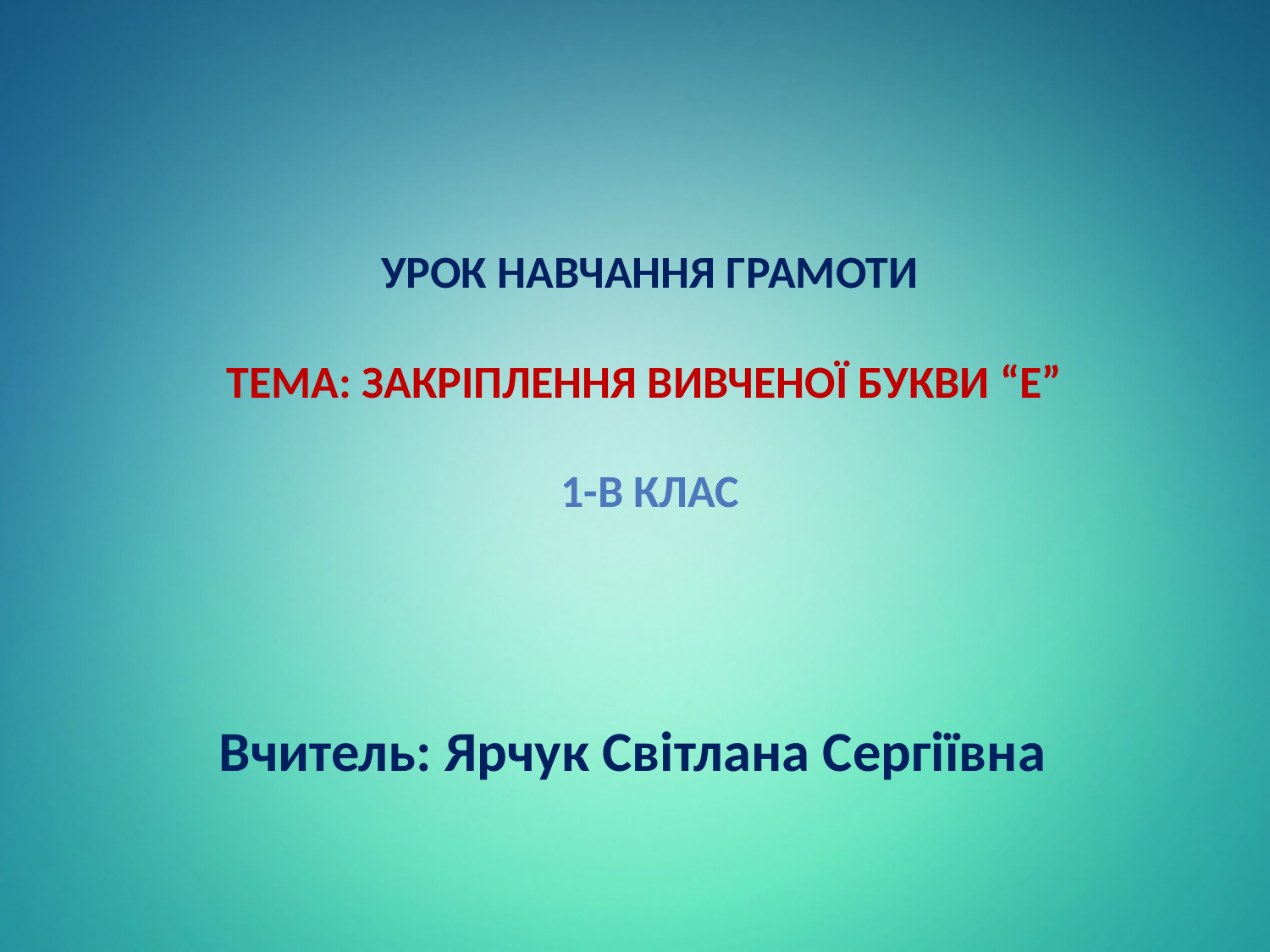

# Урок навчання грамоти Тема: Закріплення вивченої букви “Е” 1-В клас
Вчитель: Ярчук Світлана Сергіївна